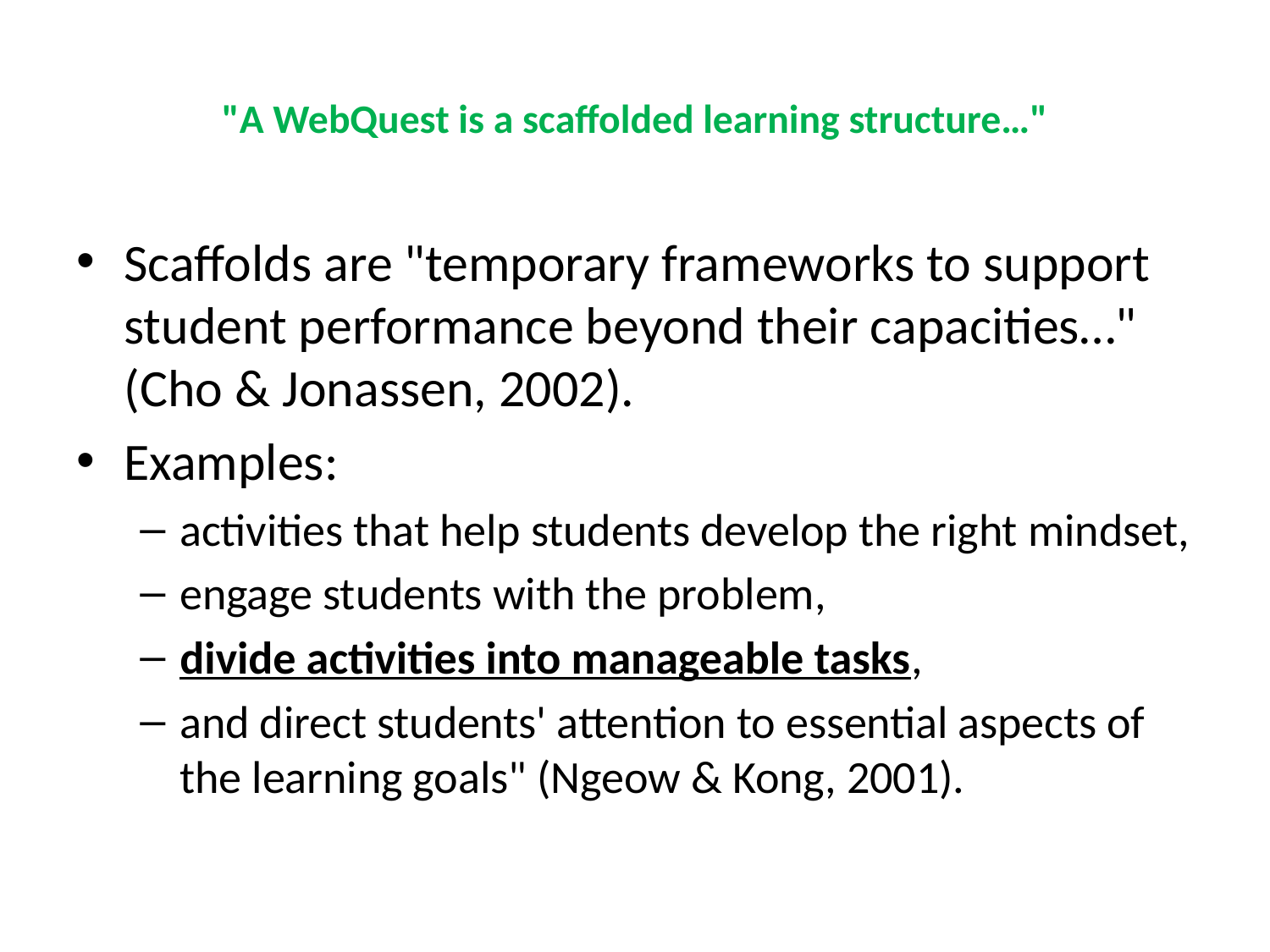

# "A WebQuest is a scaffolded learning structure…"
Scaffolds are "temporary frameworks to support student performance beyond their capacities…" (Cho & Jonassen, 2002).
Examples:
activities that help students develop the right mindset,
engage students with the problem,
divide activities into manageable tasks,
and direct students' attention to essential aspects of the learning goals" (Ngeow & Kong, 2001).